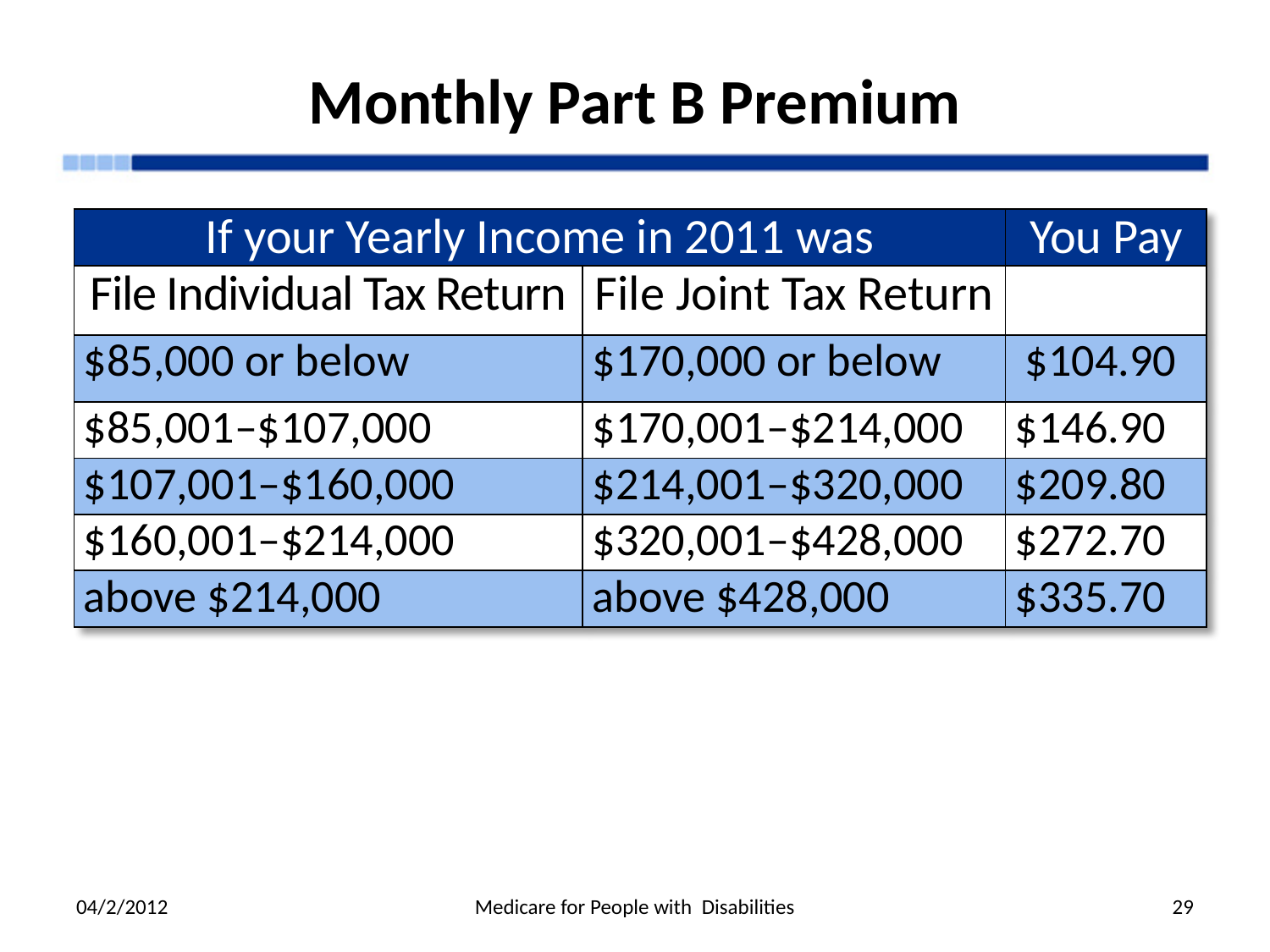

# Monthly Part B Premium
| If your Yearly Income in 2011 was |  | You Pay |
| --- | --- | --- |
| File Individual Tax Return | File Joint Tax Return |  |
| $85,000 or below | $170,000 or below | $104.90 |
| $85,001–$107,000 | $170,001–$214,000 | $146.90 |
| $107,001–$160,000 | $214,001–$320,000 | $209.80 |
| $160,001–$214,000 | $320,001–$428,000 | $272.70 |
| above $214,000 | above $428,000 | $335.70 |
04/2/2012
Medicare for People with  Disabilities
29